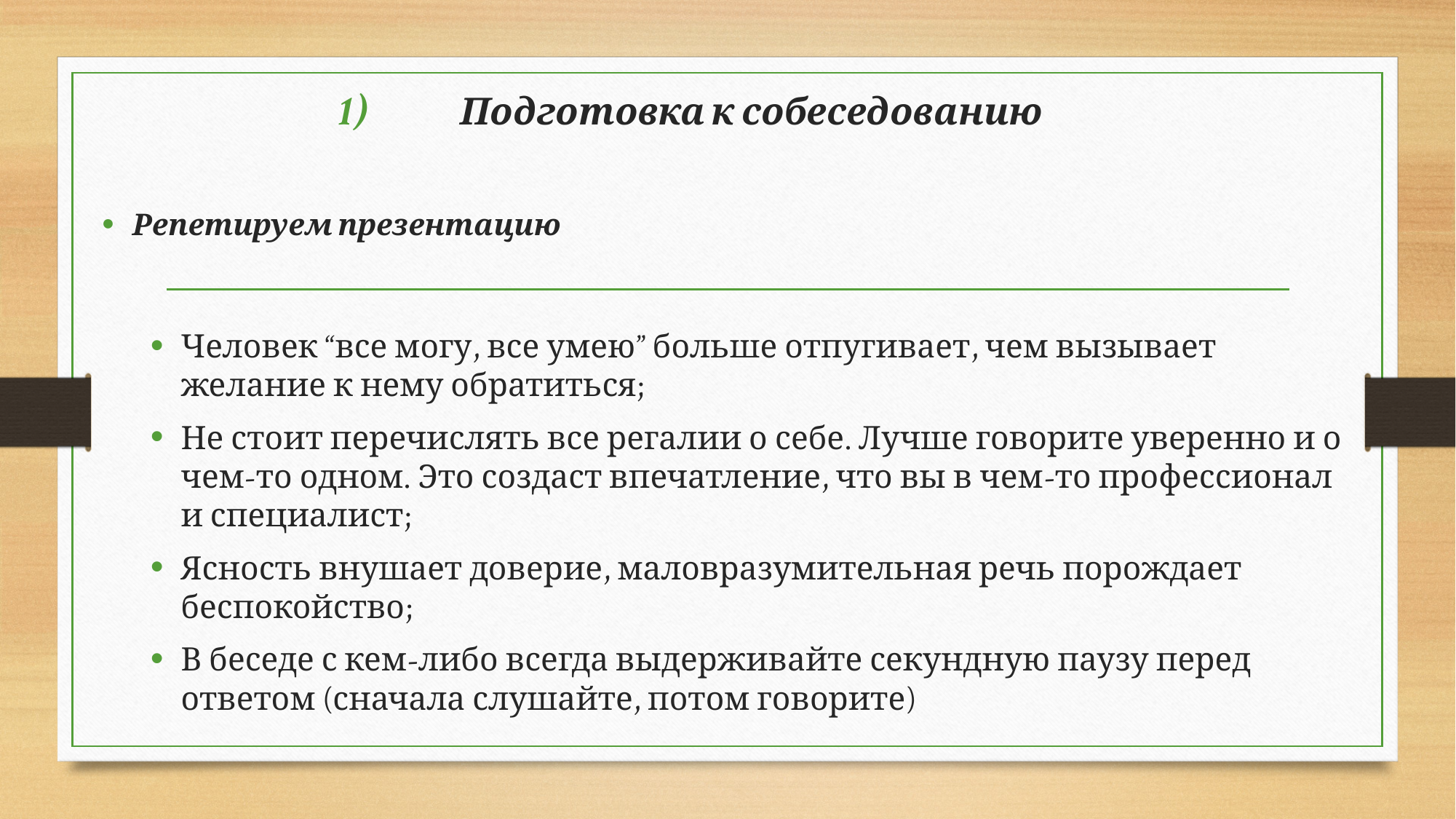

Подготовка к собеседованию

Репетируем презентацию

Человек “все могу, все умею” больше отпугивает, чем вызывает желание к нему обратиться;
Не стоит перечислять все регалии о себе. Лучше говорите уверенно и о чем-то одном. Это создаст впечатление, что вы в чем-то профессионал и специалист;
Ясность внушает доверие, маловразумительная речь порождает беспокойство;
В беседе с кем-либо всегда выдерживайте секундную паузу перед ответом (сначала слушайте, потом говорите)